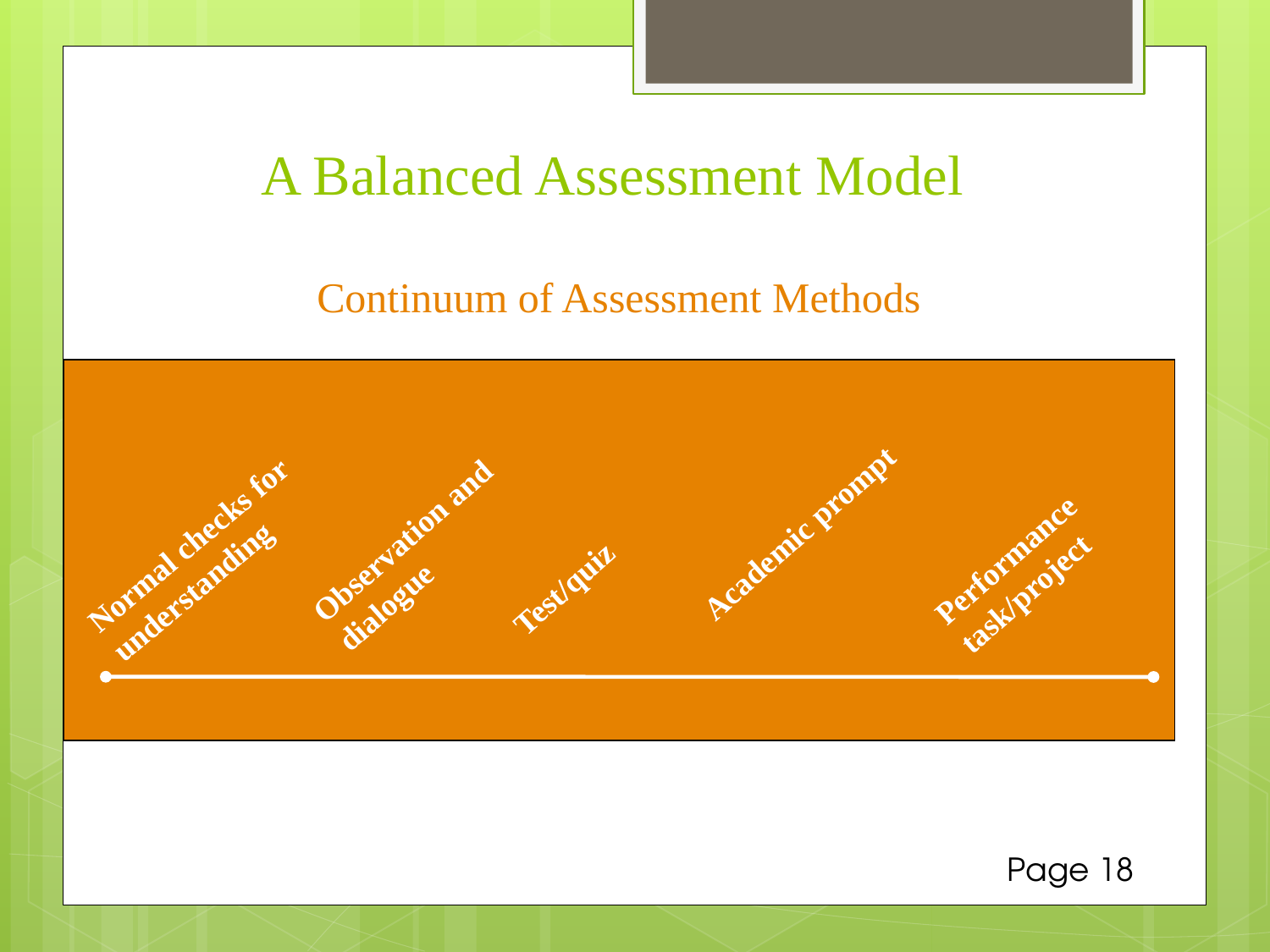

A Balanced Assessment Model
Continuum of Assessment Methods

Observation and dialogue
Academic prompt
Performance task/project
Normal checks for understanding
Test/quiz

Page 18